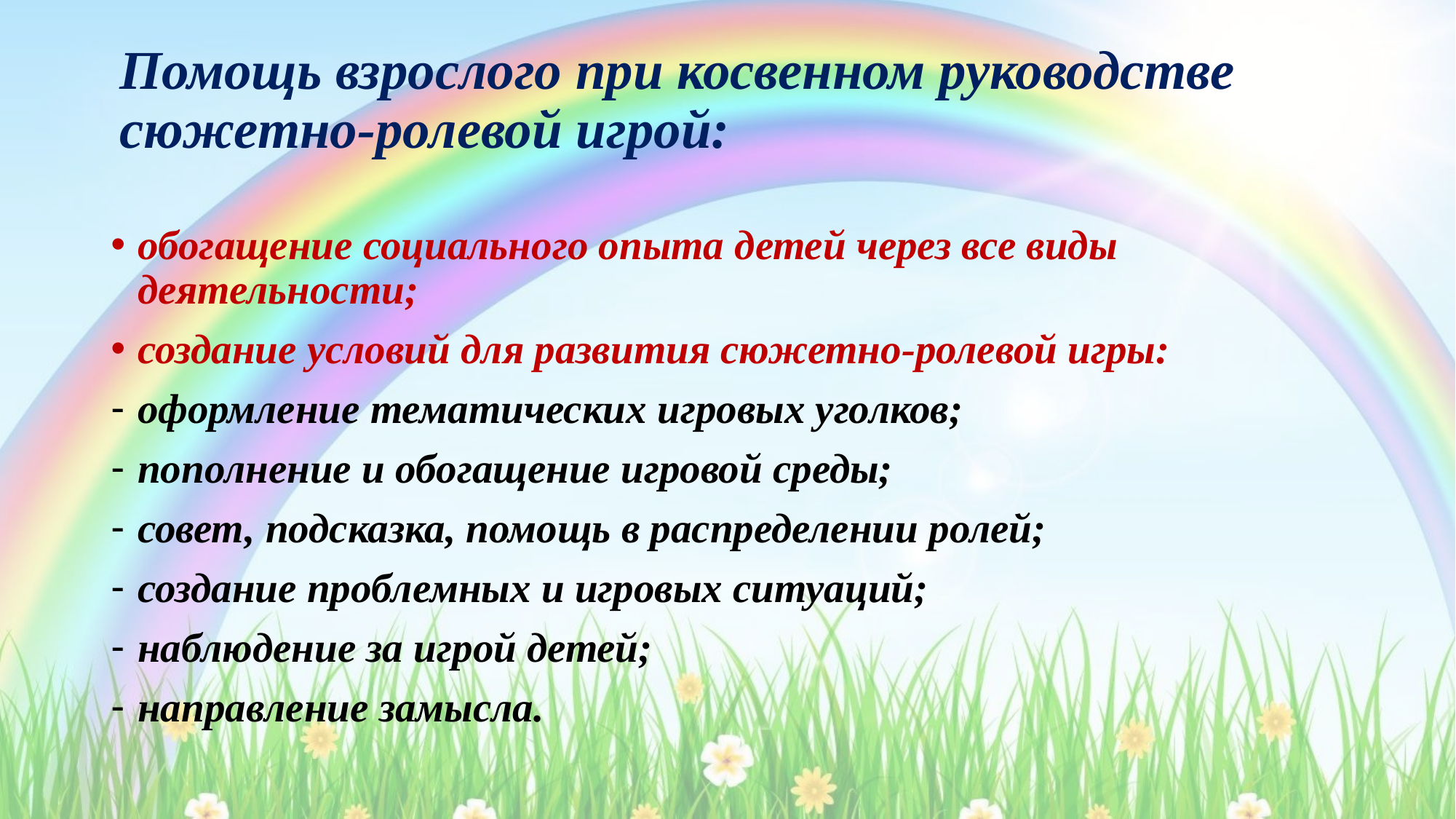

# Помощь взрослого при косвенном руководстве сюжетно-ролевой игрой:
обогащение социального опыта детей через все виды деятельности;
создание условий для развития сюжетно-ролевой игры:
оформление тематических игровых уголков;
пополнение и обогащение игровой среды;
совет, подсказка, помощь в распределении ролей;
создание проблемных и игровых ситуаций;
наблюдение за игрой детей;
направление замысла.